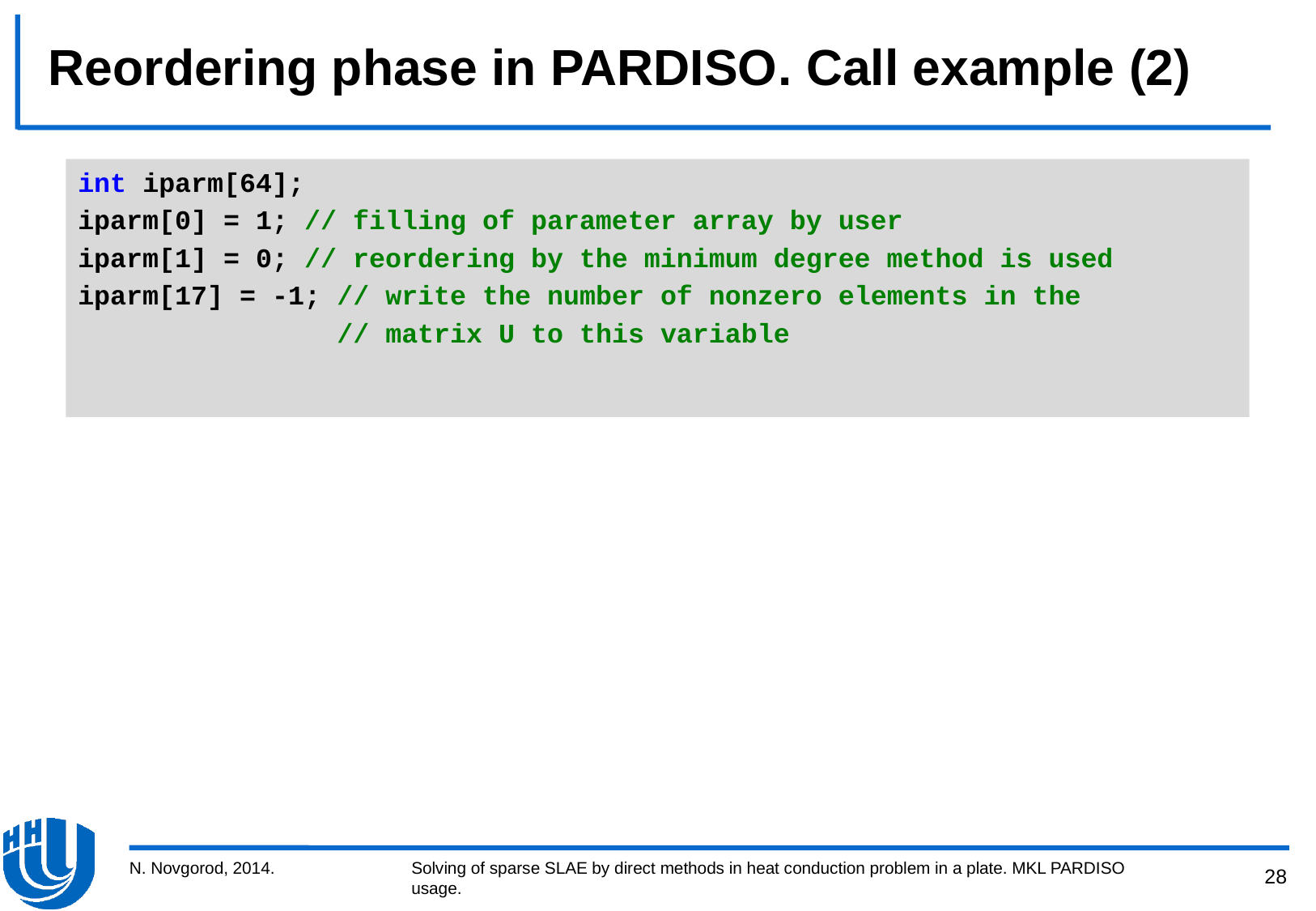

# Reordering phase in PARDISO. Call example (2)
int iparm[64];
iparm[0] = 1; // filling of parameter array by user
iparm[1] = 0; // reordering by the minimum degree method is used
iparm[17] = -1; // write the number of nonzero elements in the
                // matrix U to this variable
N. Novgorod, 2014.
Solving of sparse SLAE by direct methods in heat conduction problem in a plate. MKL PARDISO usage.